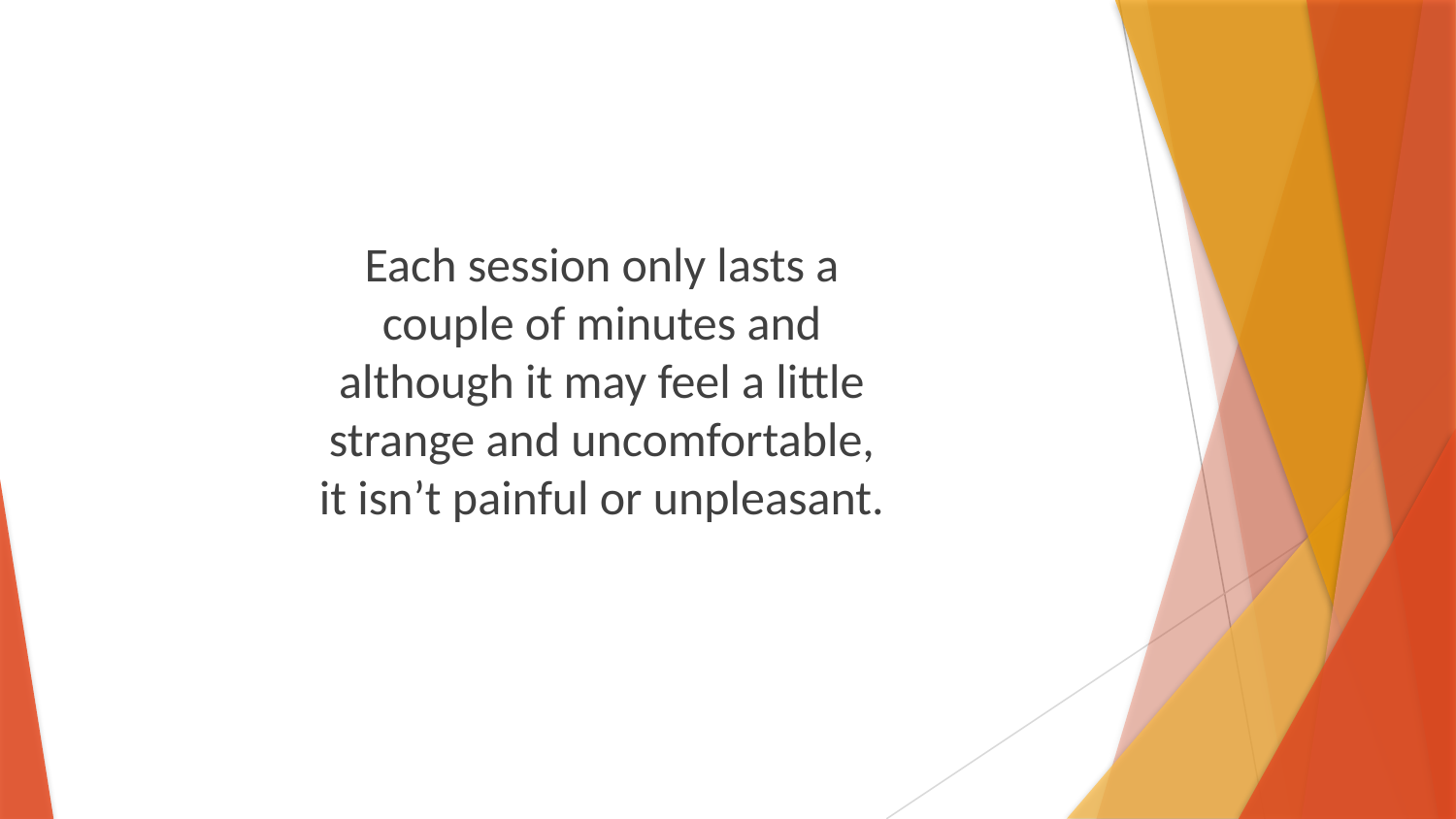

Each session only lasts a couple of minutes and although it may feel a little strange and uncomfortable, it isn’t painful or unpleasant.